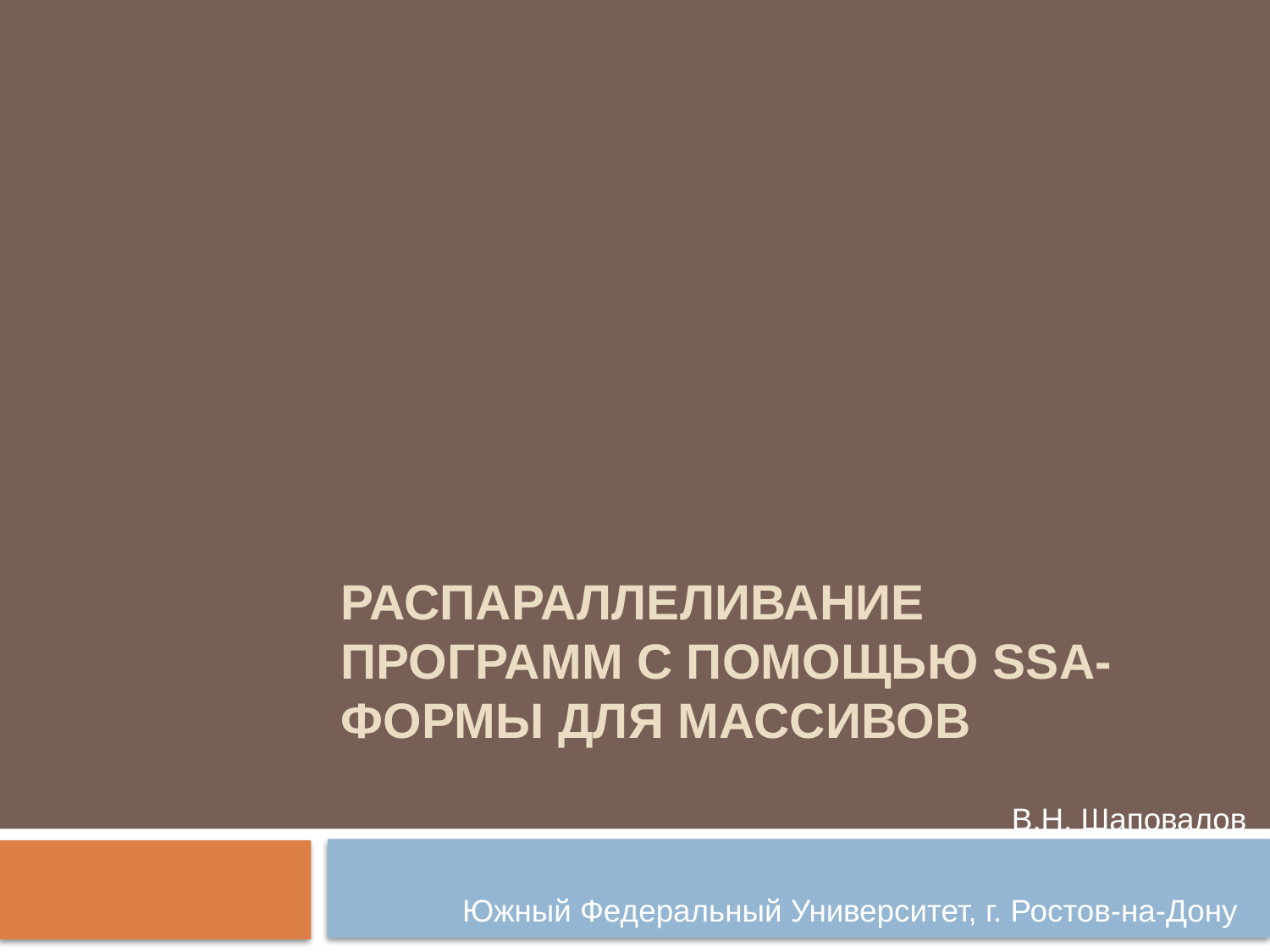

# РАСПАРАЛЛЕЛИВАНИЕ программ С ПОМОЩЬЮ SSA-ФОРМЫ ДЛЯ МАССИВОВ
В.Н. Шаповалов

Южный Федеральный Университет, г. Ростов-на-Дону